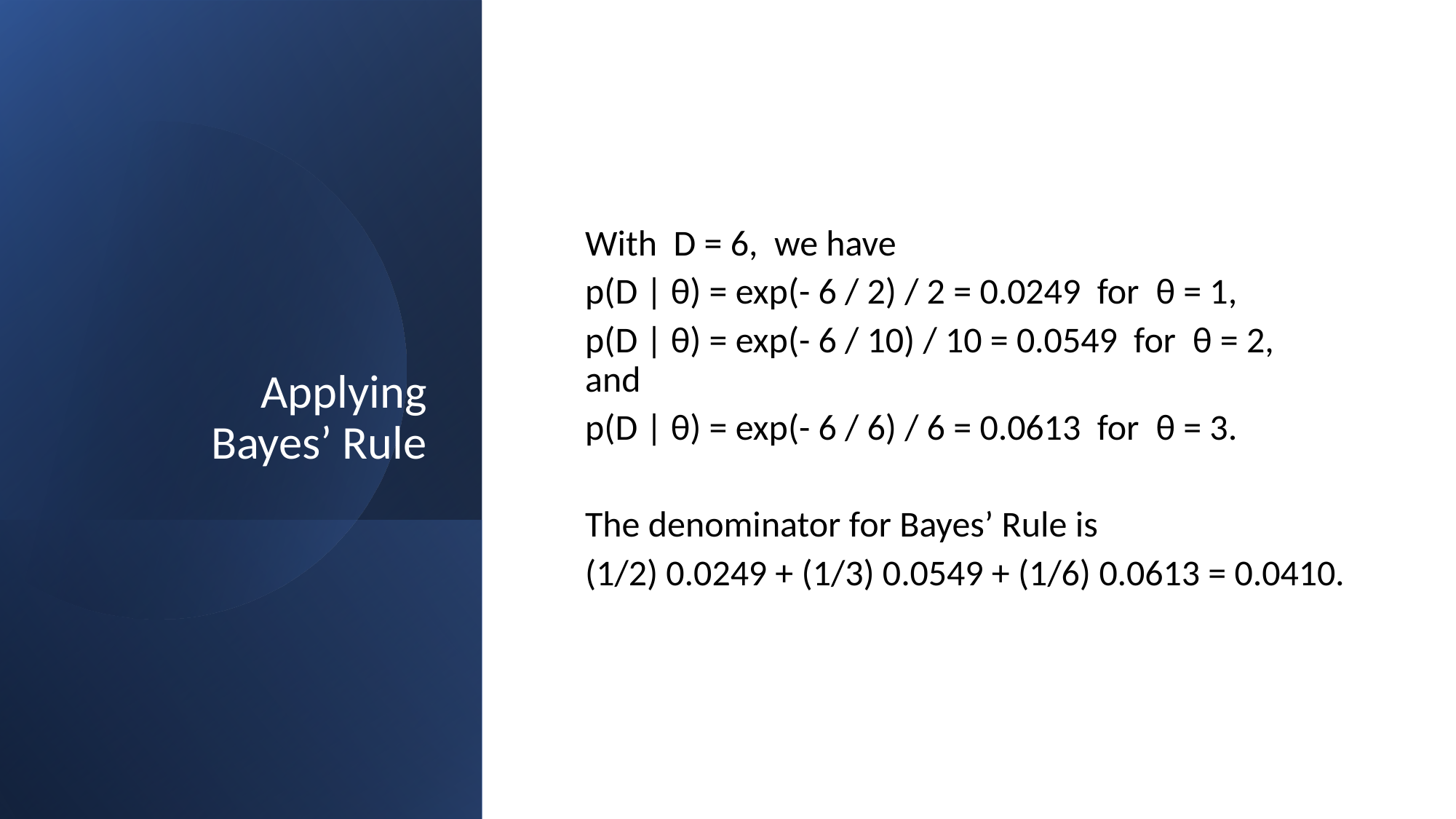

# Applying Bayes’ Rule
With  D = 6,  we have
p(D | θ) = exp(- 6 / 2) / 2 = 0.0249  for  θ = 1,
p(D | θ) = exp(- 6 / 10) / 10 = 0.0549  for  θ = 2,  and
p(D | θ) = exp(- 6 / 6) / 6 = 0.0613  for  θ = 3.

The denominator for Bayes’ Rule is
(1/2) 0.0249 + (1/3) 0.0549 + (1/6) 0.0613 = 0.0410.